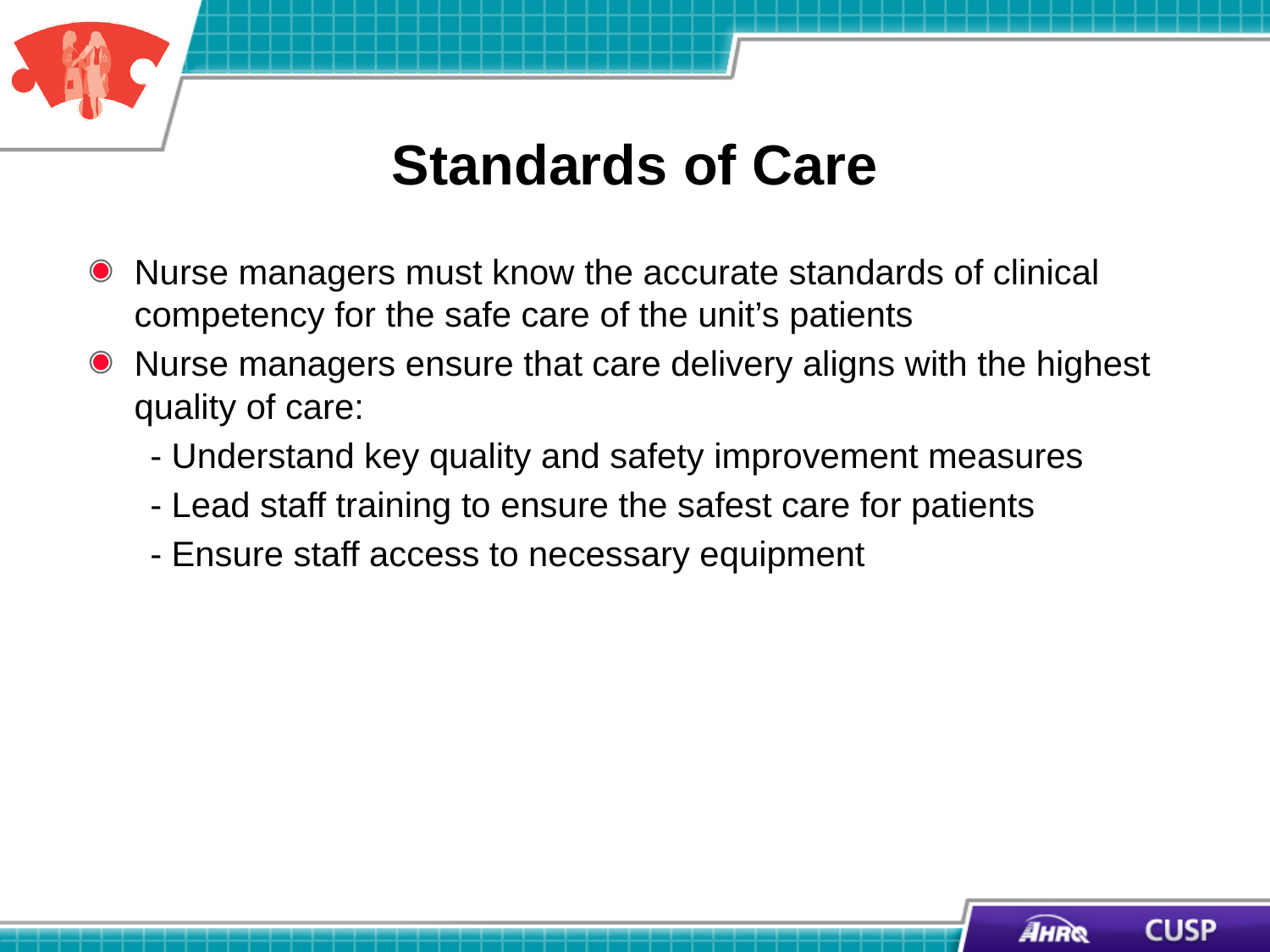

# Standards of Care
Nurse managers must know the accurate standards of clinical competency for the safe care of the unit’s patients
Nurse managers ensure that care delivery aligns with the highest quality of care:
- Understand key quality and safety improvement measures
- Lead staff training to ensure the safest care for patients
- Ensure staff access to necessary equipment